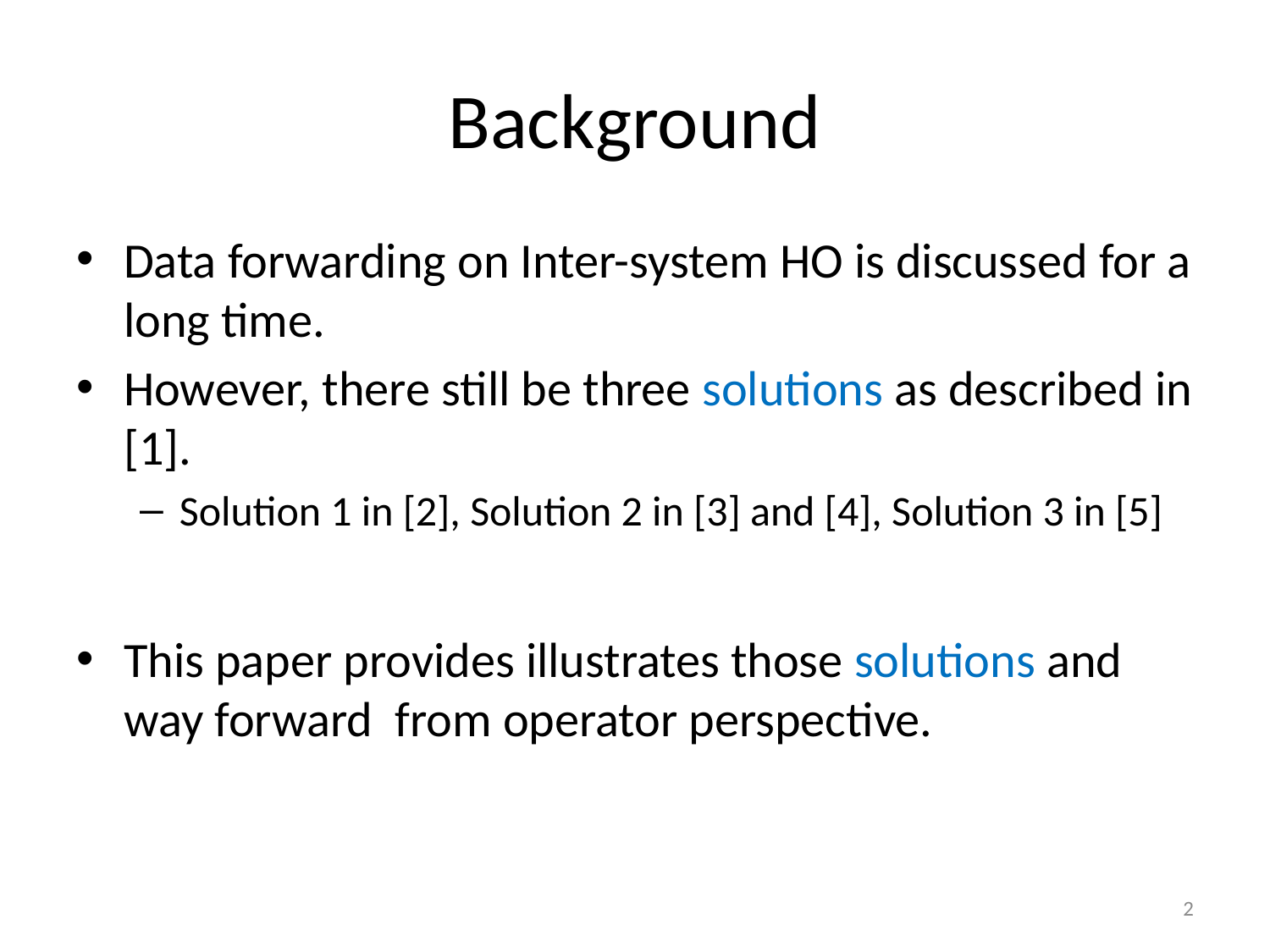

# Background
Data forwarding on Inter-system HO is discussed for a long time.
However, there still be three solutions as described in [1].
Solution 1 in [2], Solution 2 in [3] and [4], Solution 3 in [5]

This paper provides illustrates those solutions and way forward  from operator perspective.
2